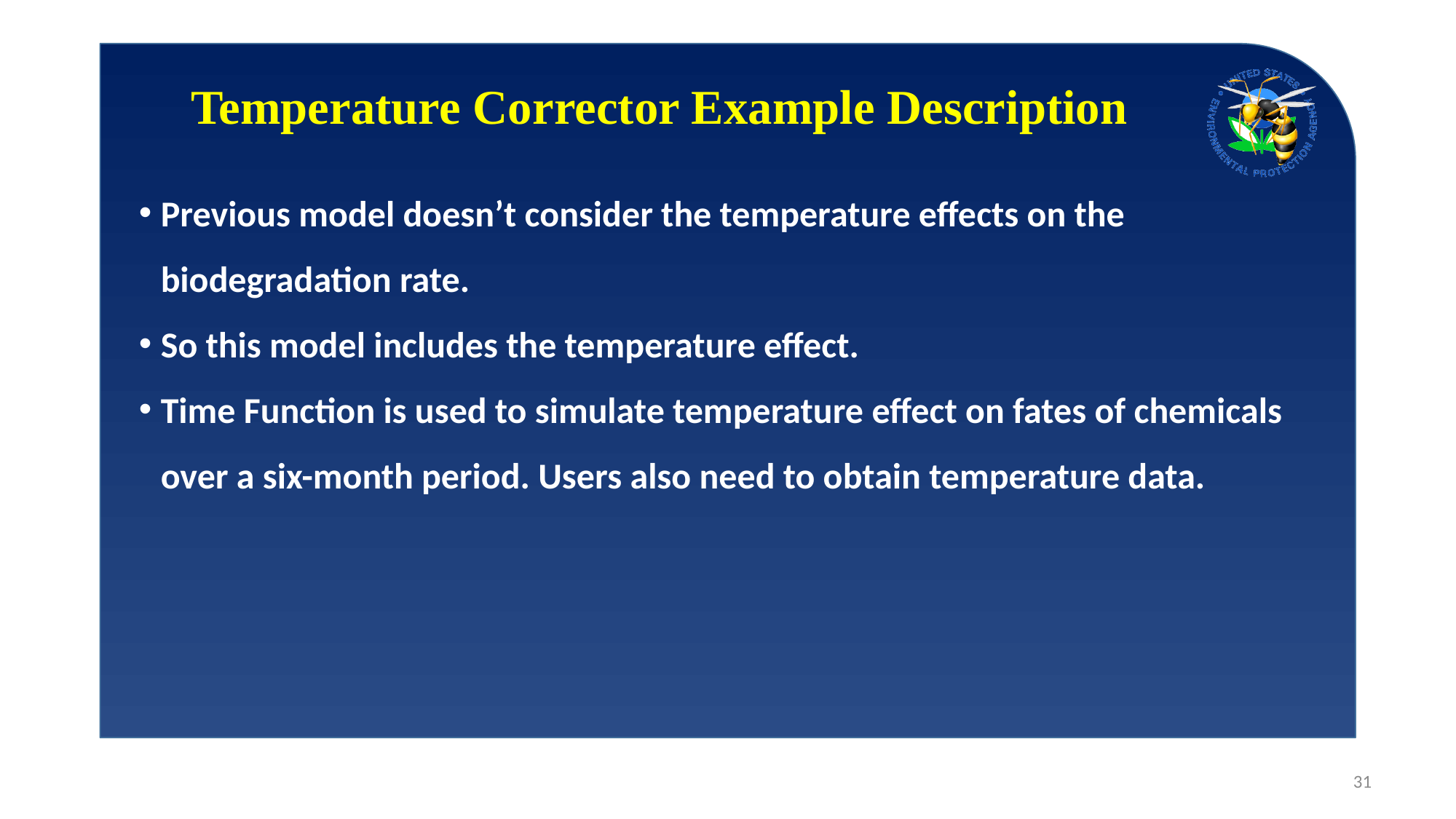

Temperature Corrector Example Description
Previous model doesn’t consider the temperature effects on the biodegradation rate.
So this model includes the temperature effect.
Time Function is used to simulate temperature effect on fates of chemicals over a six-month period. Users also need to obtain temperature data.

31